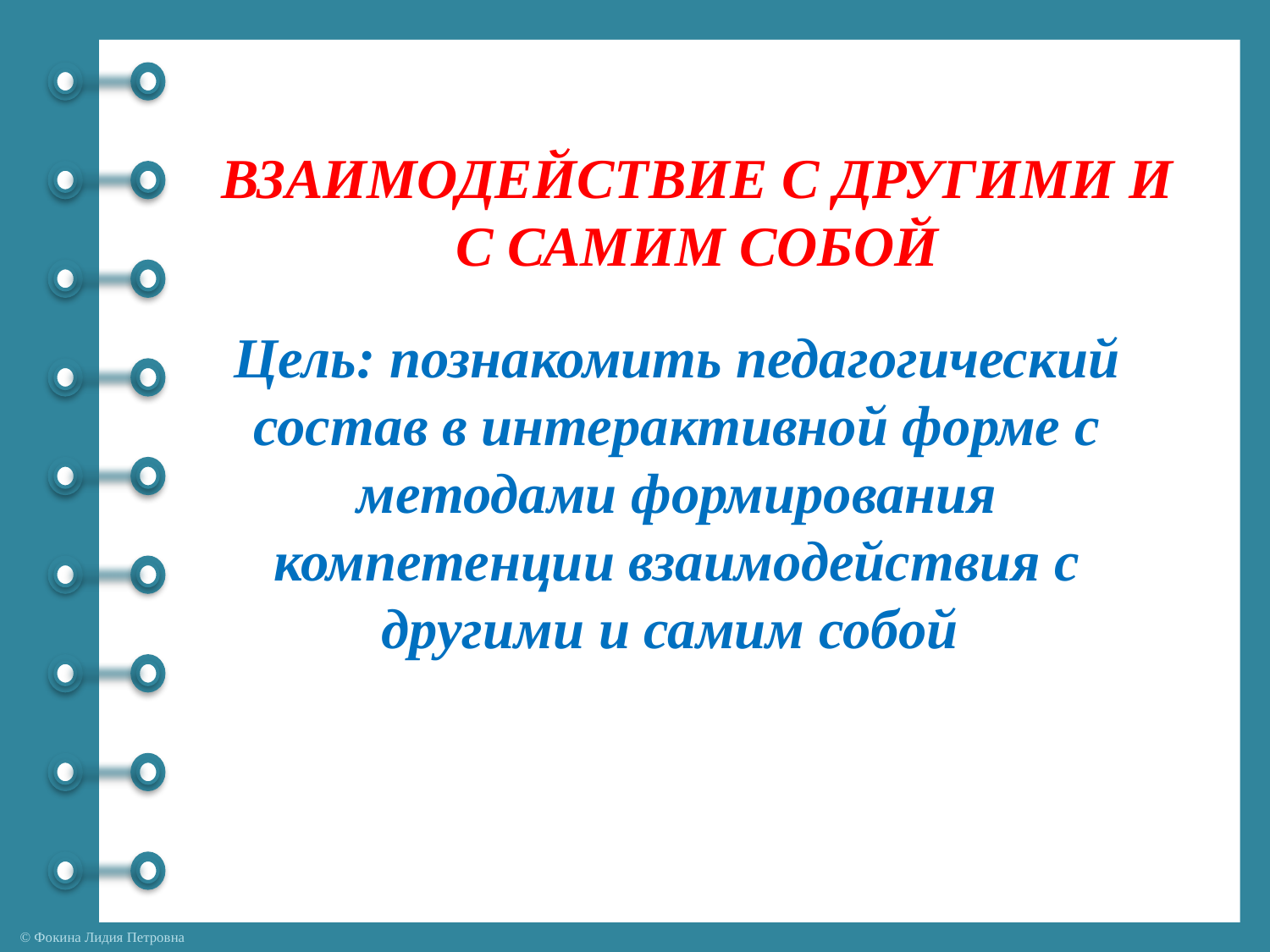

# Взаимодействие с другими и с самим собой
Цель: познакомить педагогический состав в интерактивной форме с методами формирования компетенции взаимодействия с другими и самим собой